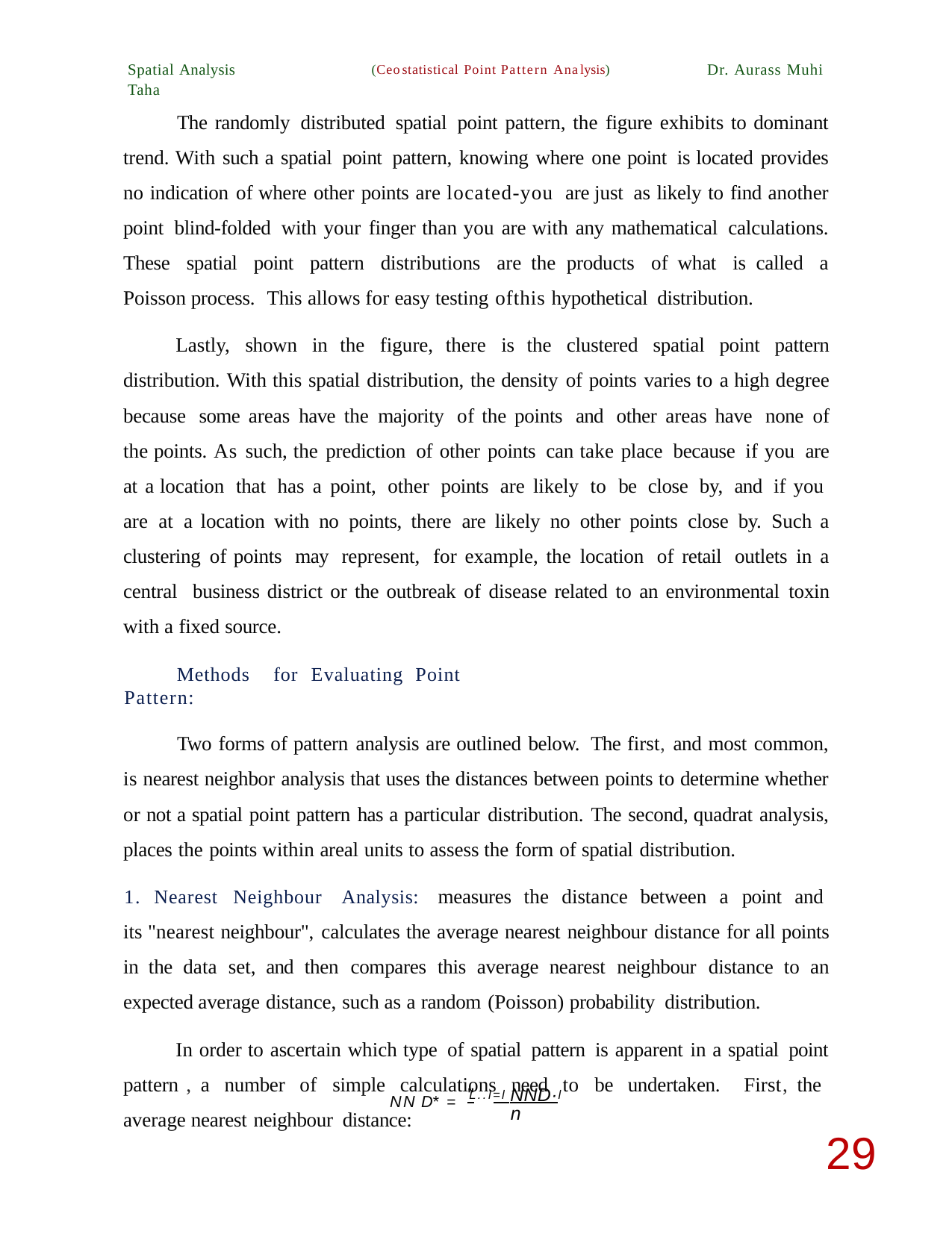

Spatial Analysis                            (Ceostatistical Point Pattern Analysis)               Dr. Aurass Muhi Taha
The randomly  distributed  spatial  point pattern, the figure exhibits to dominant trend. With such a spatial  point  pattern, knowing where one point  is located provides no indication of where other points are located-you  are just  as likely to find another point  blind-folded  with your finger than you are with any mathematical  calculations. These  spatial  point  pattern  distributions  are the products  of what  is called  a Poisson process.  This allows for easy testing ofthis hypothetical  distribution.

Lastly,   shown   in  the   figure,  there   is  the   clustered   spatial   point   pattern distribution. With this spatial distribution, the density of points varies to a high degree because  some areas have the majority  of the points  and  other areas have  none of the points. As such, the prediction  of other points  can take place  because  if you  are at a location  that  has a point,  other  points  are likely  to  be  close  by,  and  if you  are at a location with no points, there are likely no other points close by. Such a clustering of points  may  represent,  for example, the location  of retail  outlets in a central  business district or the outbreak of disease related to an environmental toxin with a fixed source.

Methods  for Evaluating Point Pattern:

Two forms of pattern analysis are outlined below.  The first, and most common, is nearest neighbor analysis that uses the distances between points to determine whether or not a spatial point pattern has a particular distribution. The second, quadrat analysis, places the points within areal units to assess the form of spatial distribution.

1.  Nearest  Neighbour   Analysis:   measures  the  distance  between  a  point  and  its "nearest neighbour", calculates the average nearest neighbour distance for all points in the data set, and then compares this average nearest neighbour distance to an expected average distance, such as a random (Poisson) probability  distribution.

In order to ascertain which type  of spatial  pattern  is apparent in a spatial  point pattern , a  number  of  simple  calculations  need  to  be  undertaken.   First, the  average nearest neighbour  distance:
NN D*  = "   NND·
L..l=l	l
n
29